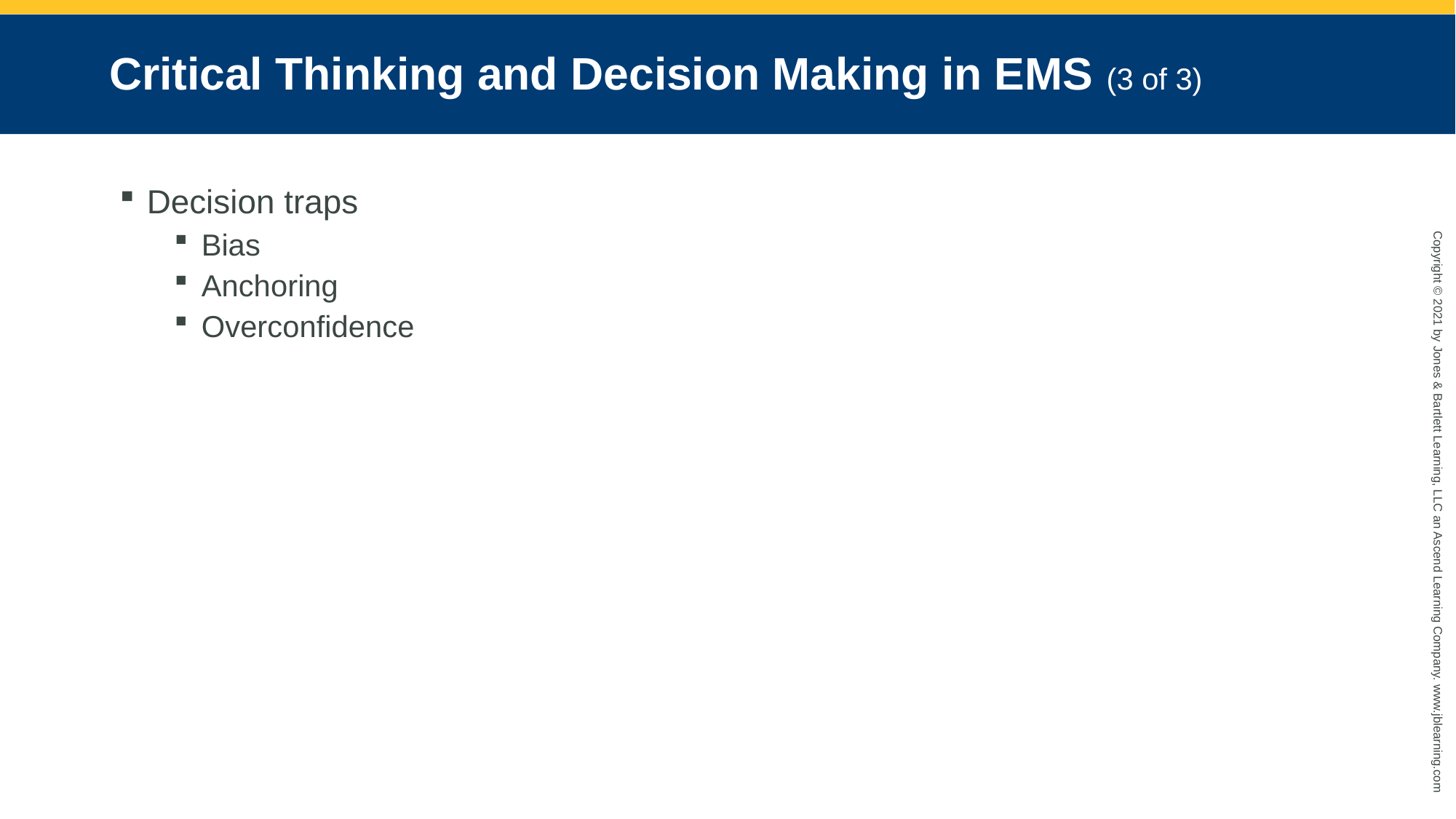

# Critical Thinking and Decision Making in EMS (3 of 3)
Decision traps
Bias
Anchoring
Overconfidence